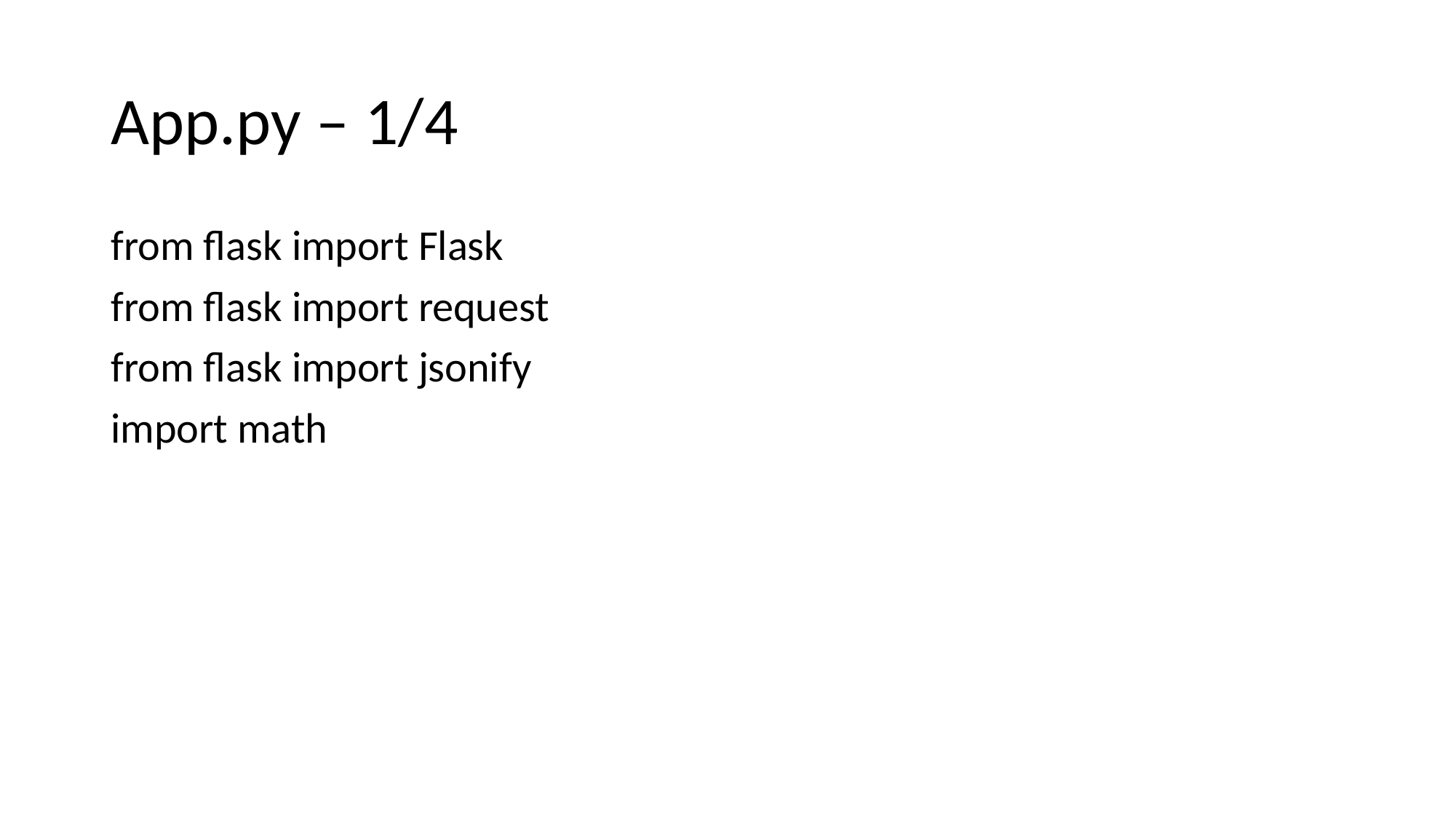

# App.py – 1/4
from flask import Flask
from flask import request
from flask import jsonify
import math